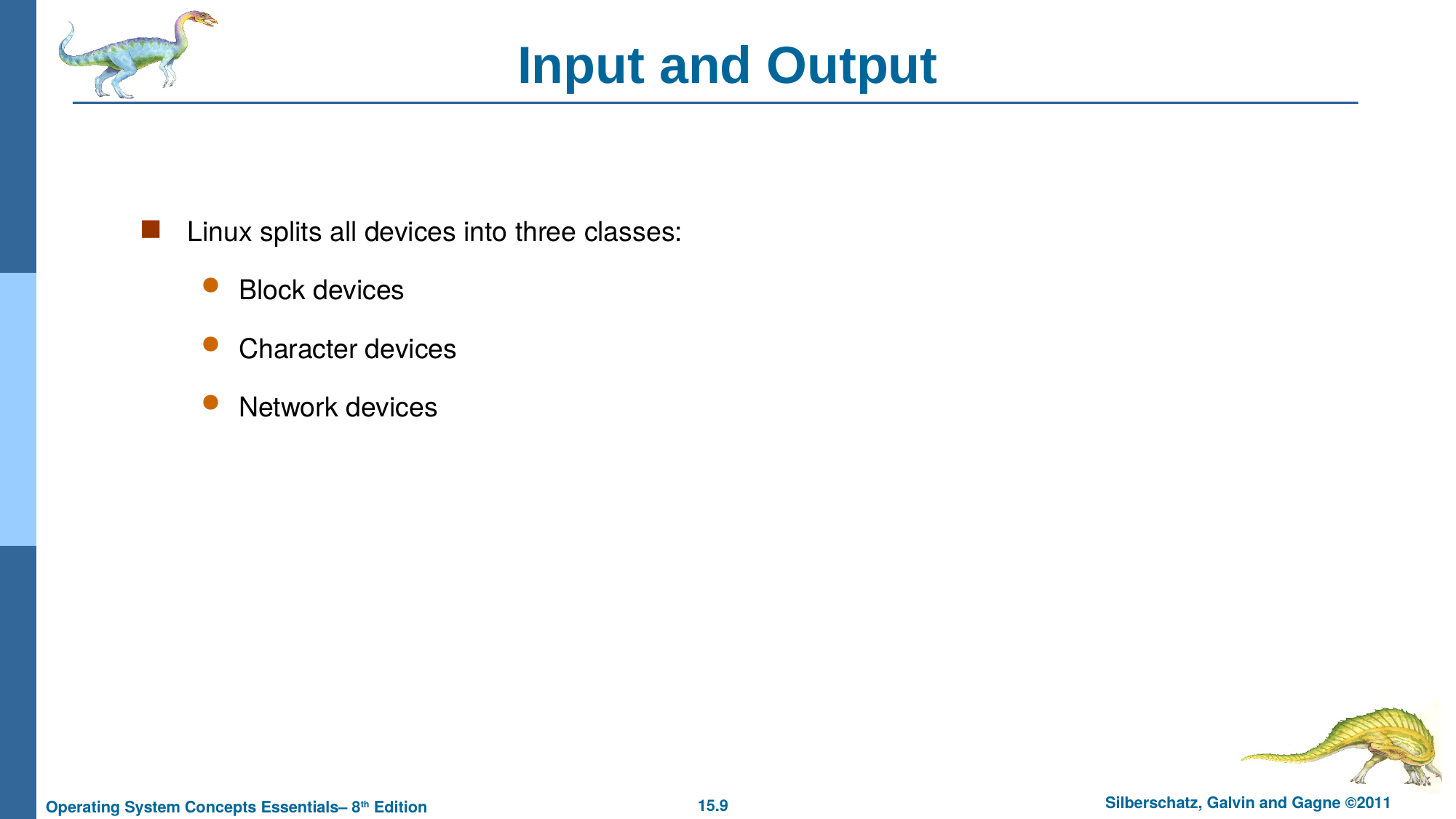

# Input and Output

Linux splits all devices into three classes:
Block devices
Character devices
Network devices